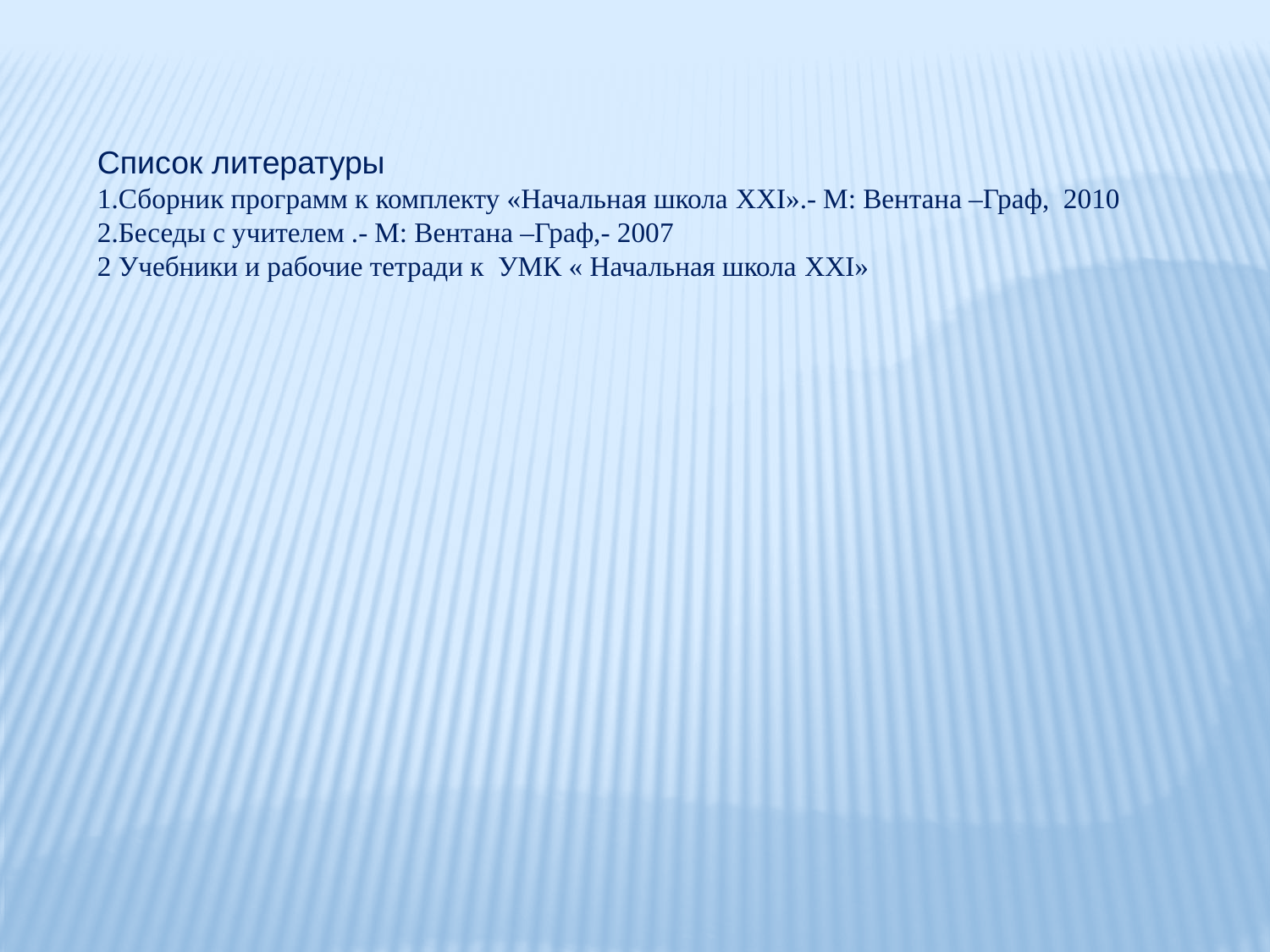

Список литературы
1.Сборник программ к комплекту «Начальная школа XXI».- М: Вентана –Граф,  2010
2.Беседы с учителем .- М: Вентана –Граф,- 2007
2 Учебники и рабочие тетради к  УМК « Начальная школа XXI»